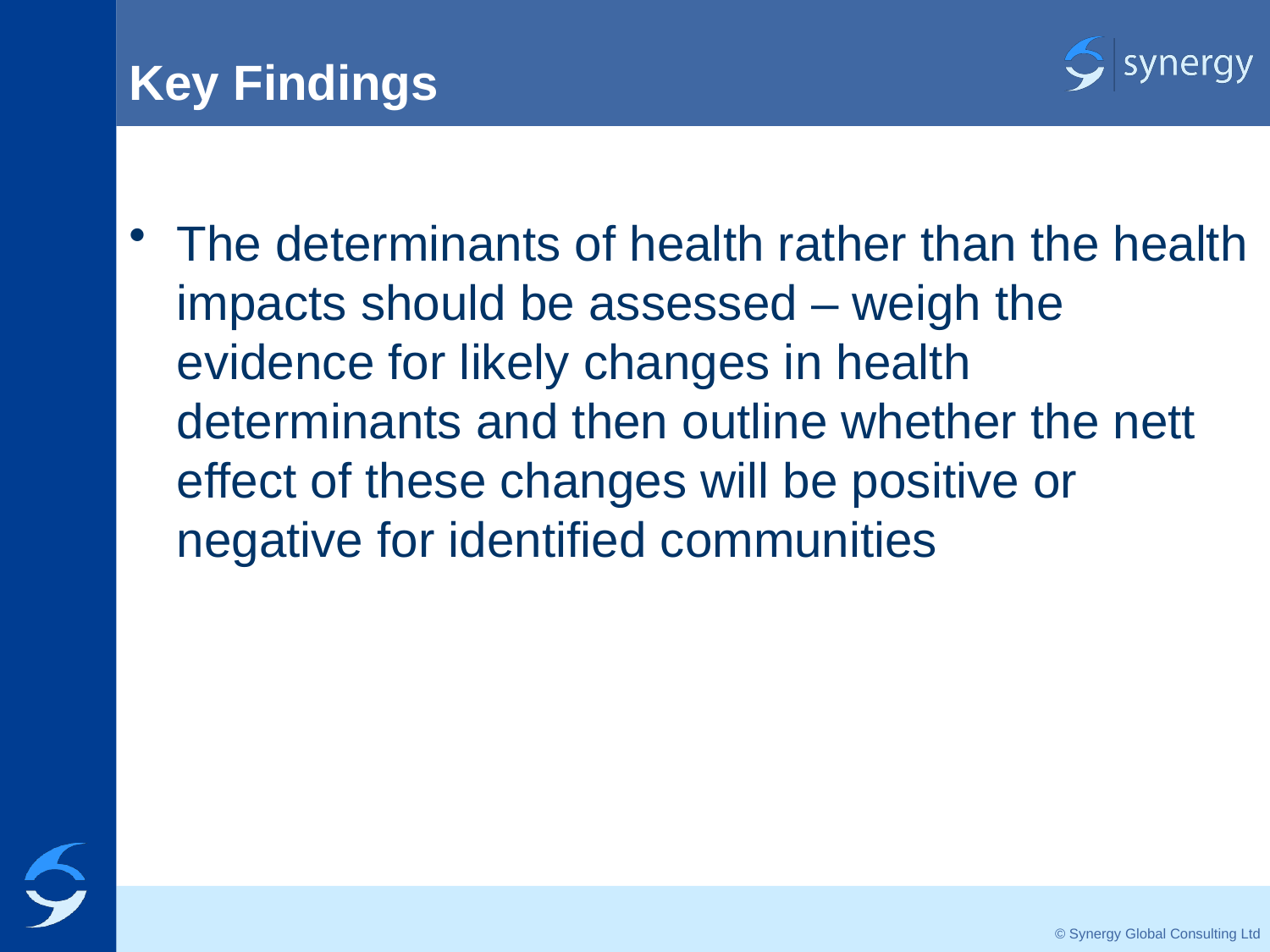

# Key Findings

The determinants of health rather than the health impacts should be assessed – weigh the evidence for likely changes in health determinants and then outline whether the nett effect of these changes will be positive or negative for identified communities